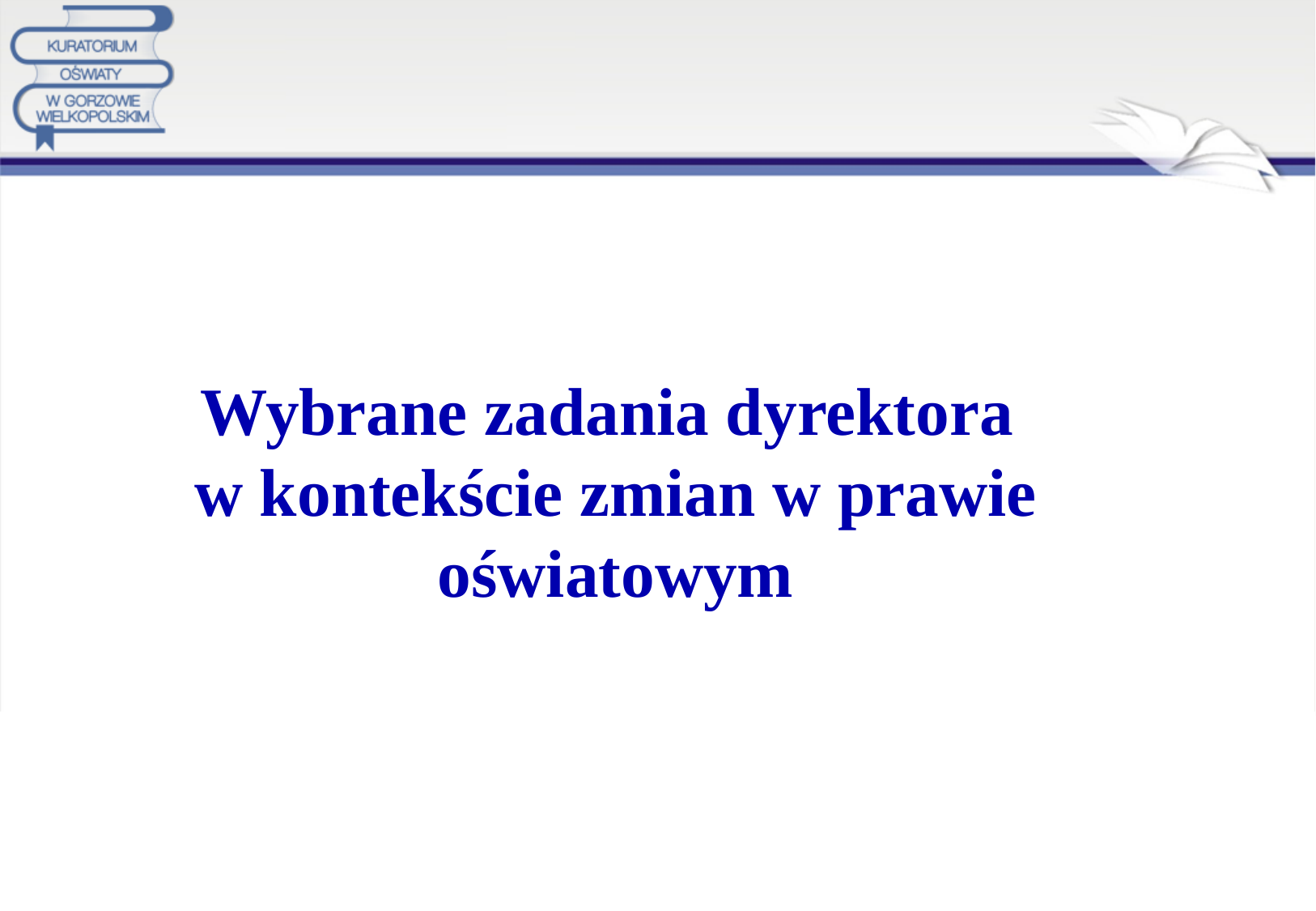

#
Wybrane zadania dyrektora
w kontekście zmian w prawie oświatowym